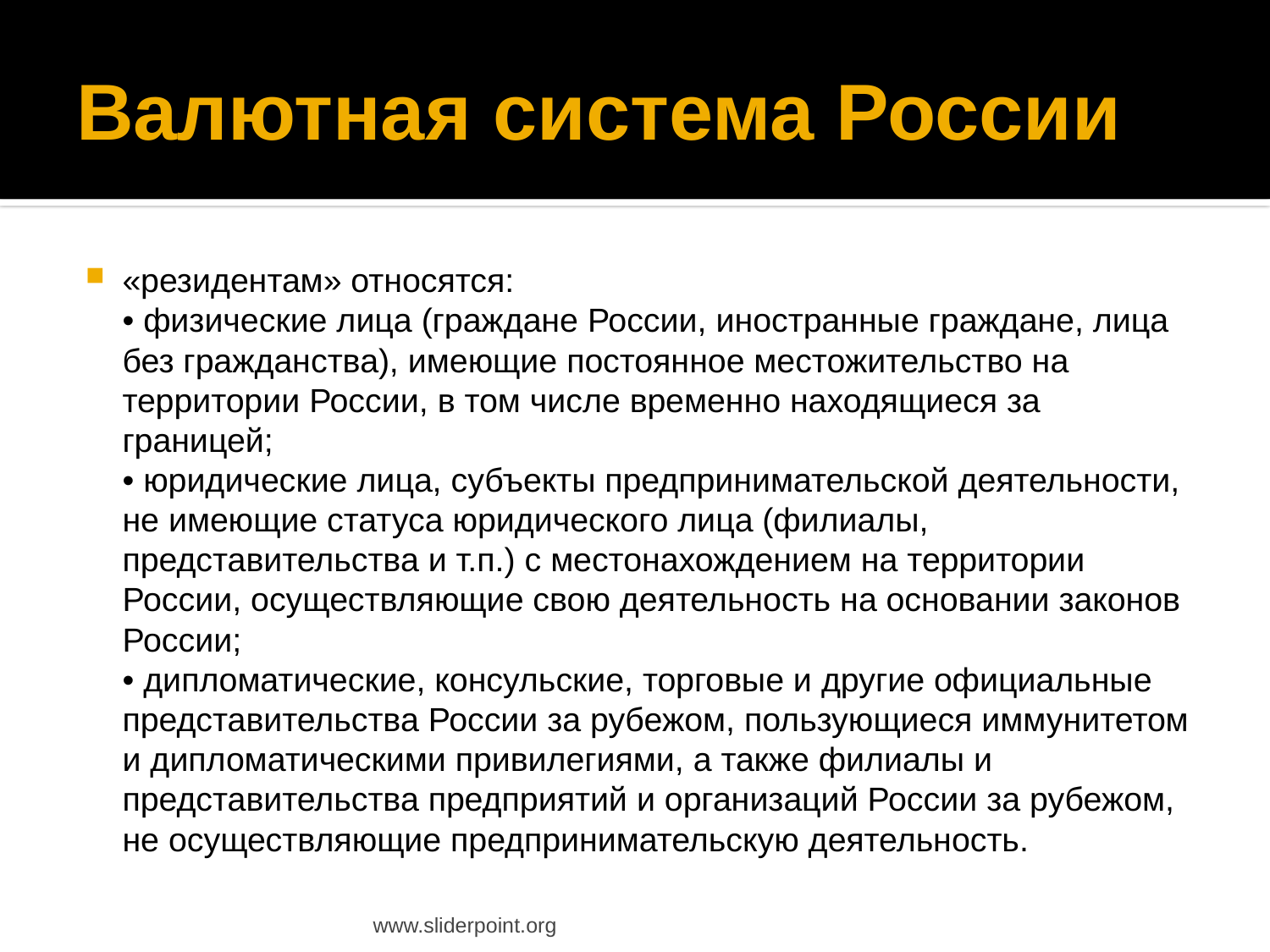

# Валютная система России
«резидентам» относятся:
• физические лица (граждане России, иностранные граждане, лица без гражданства), имеющие постоянное местожительство на территории России, в том числе временно находящиеся за границей;
• юридические лица, субъекты предпринимательской деятельности, не имеющие статуса юридического лица (филиалы, представительства и т.п.) с местонахождением на территории России, осуществляющие свою деятельность на основании законов России;
• дипломатические, консульские, торговые и другие официальные представительства России за рубежом, пользующиеся иммунитетом и дипломатическими привилегиями, а также филиалы и представительства предприятий и организаций России за рубежом, не осуществляющие предпринимательскую деятельность.
www.sliderpoint.org